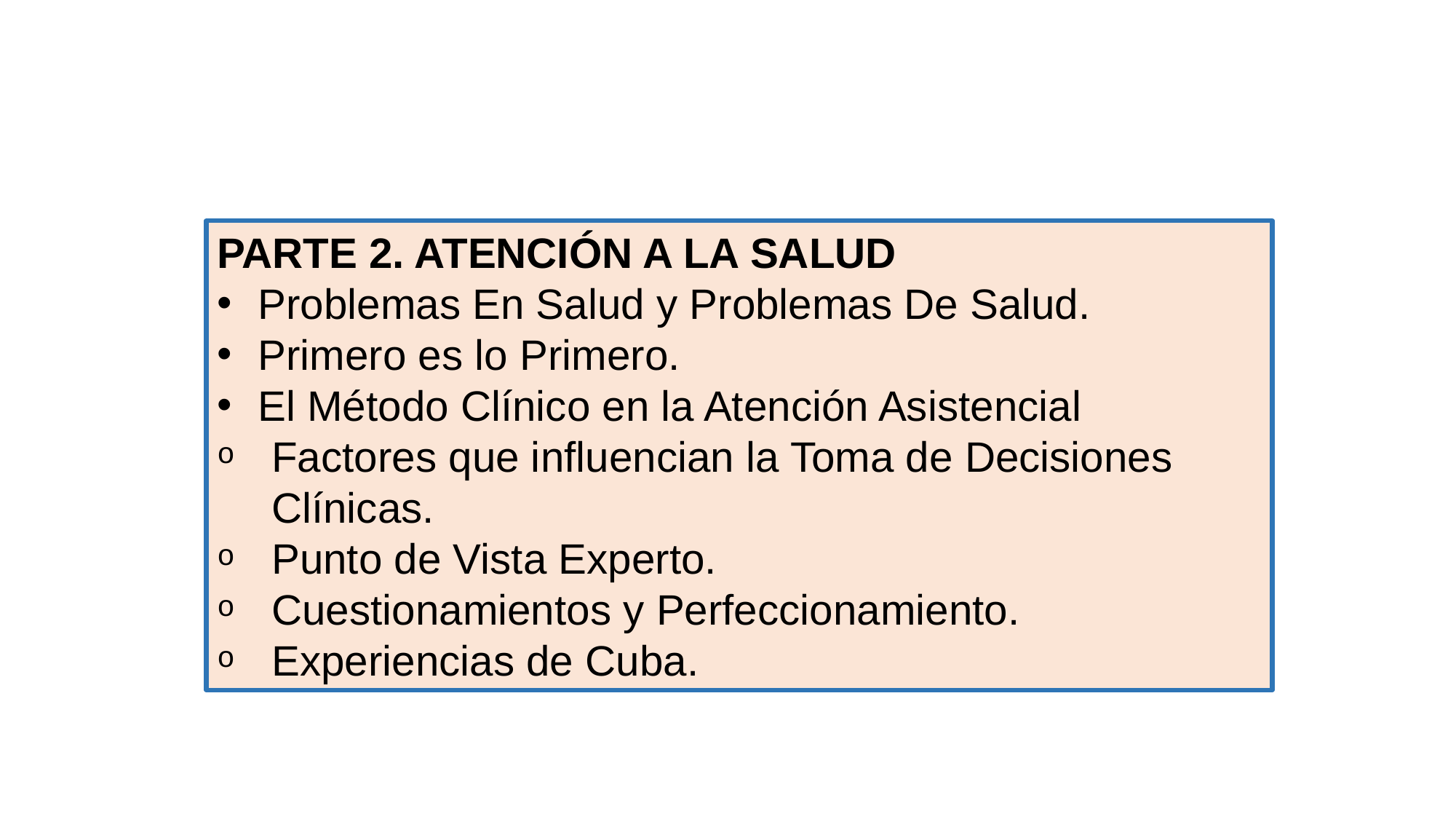

PARTE 2. ATENCIÓN A LA SALUD
Problemas En Salud y Problemas De Salud.
Primero es lo Primero.
El Método Clínico en la Atención Asistencial
Factores que influencian la Toma de Decisiones Clínicas.
Punto de Vista Experto.
Cuestionamientos y Perfeccionamiento.
Experiencias de Cuba.